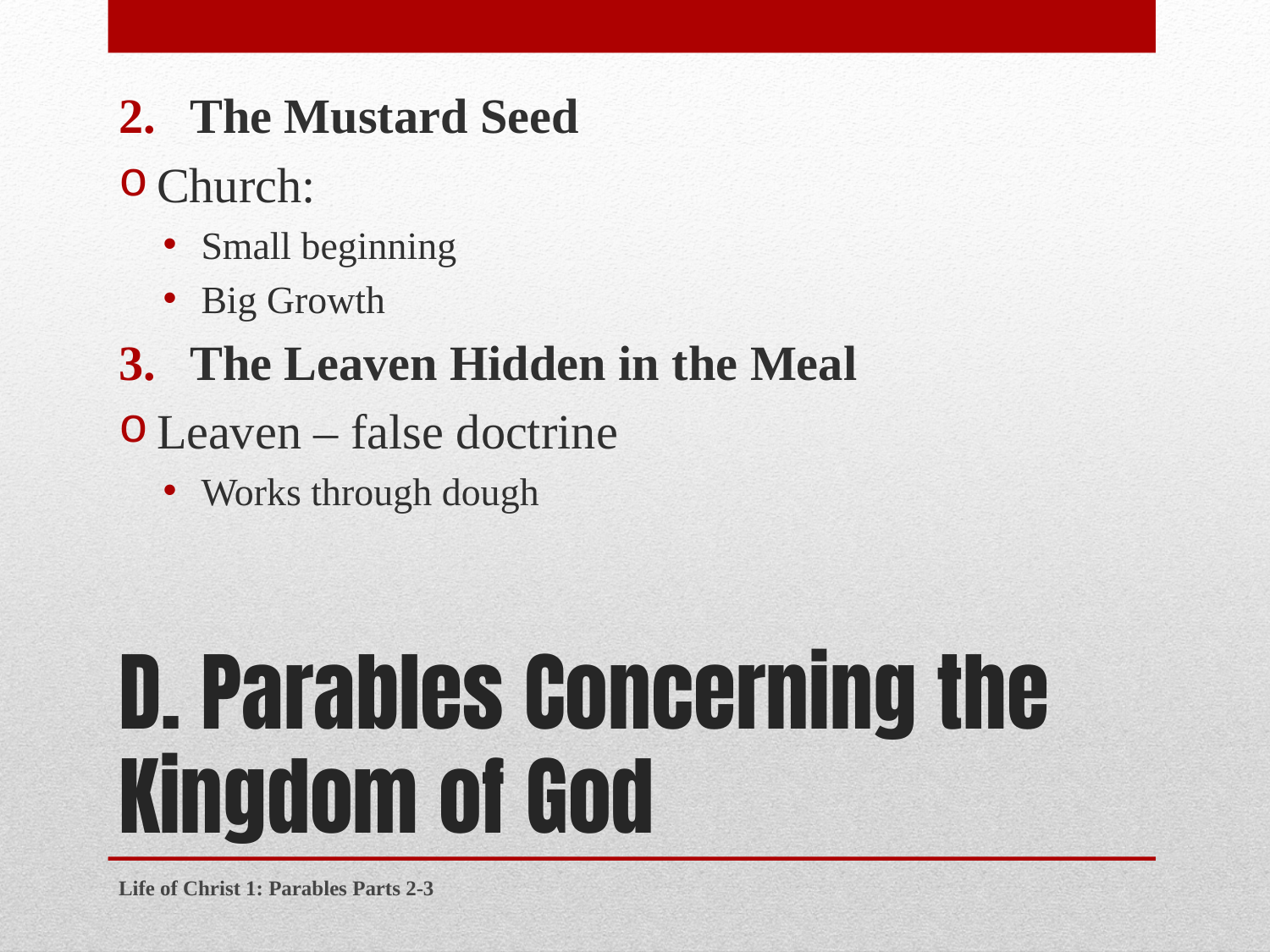

The Mustard Seed
Church:
Small beginning
Big Growth
The Leaven Hidden in the Meal
Leaven – false doctrine
Works through dough
# D. Parables Concerning the Kingdom of God
Life of Christ 1: Parables Parts 2-3